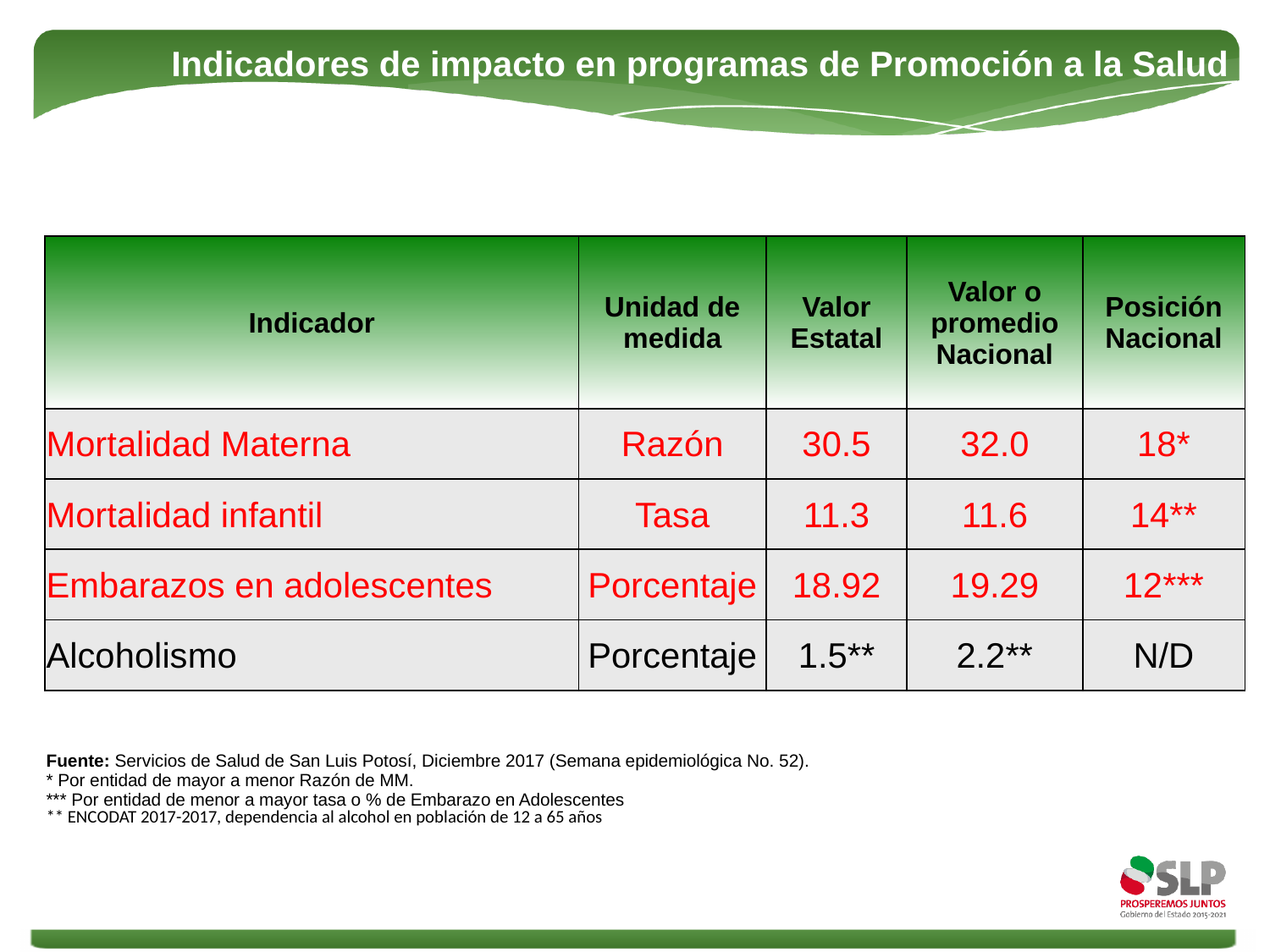

Indicadores de impacto en programas de Promoción a la Salud
| Indicador | Unidad de medida | Valor Estatal | Valor o promedio Nacional | Posición Nacional |
| --- | --- | --- | --- | --- |
| Mortalidad Materna | Razón | 30.5 | 32.0 | 18\* |
| Mortalidad infantil | Tasa | 11.3 | 11.6 | 14\*\* |
| Embarazos en adolescentes | Porcentaje | 18.92 | 19.29 | 12\*\*\* |
| Alcoholismo | Porcentaje | 1.5\*\* | 2.2\*\* | N/D |
|  |  |  |  |  |
| Fuente: Servicios de Salud de San Luis Potosí, Diciembre 2017 (Semana epidemiológica No. 52). \* Por entidad de mayor a menor Razón de MM. \*\*\* Por entidad de menor a mayor tasa o % de Embarazo en Adolescentes \*\* ENCODAT 2017-2017, dependencia al alcohol en población de 12 a 65 años |  |  |  |  |